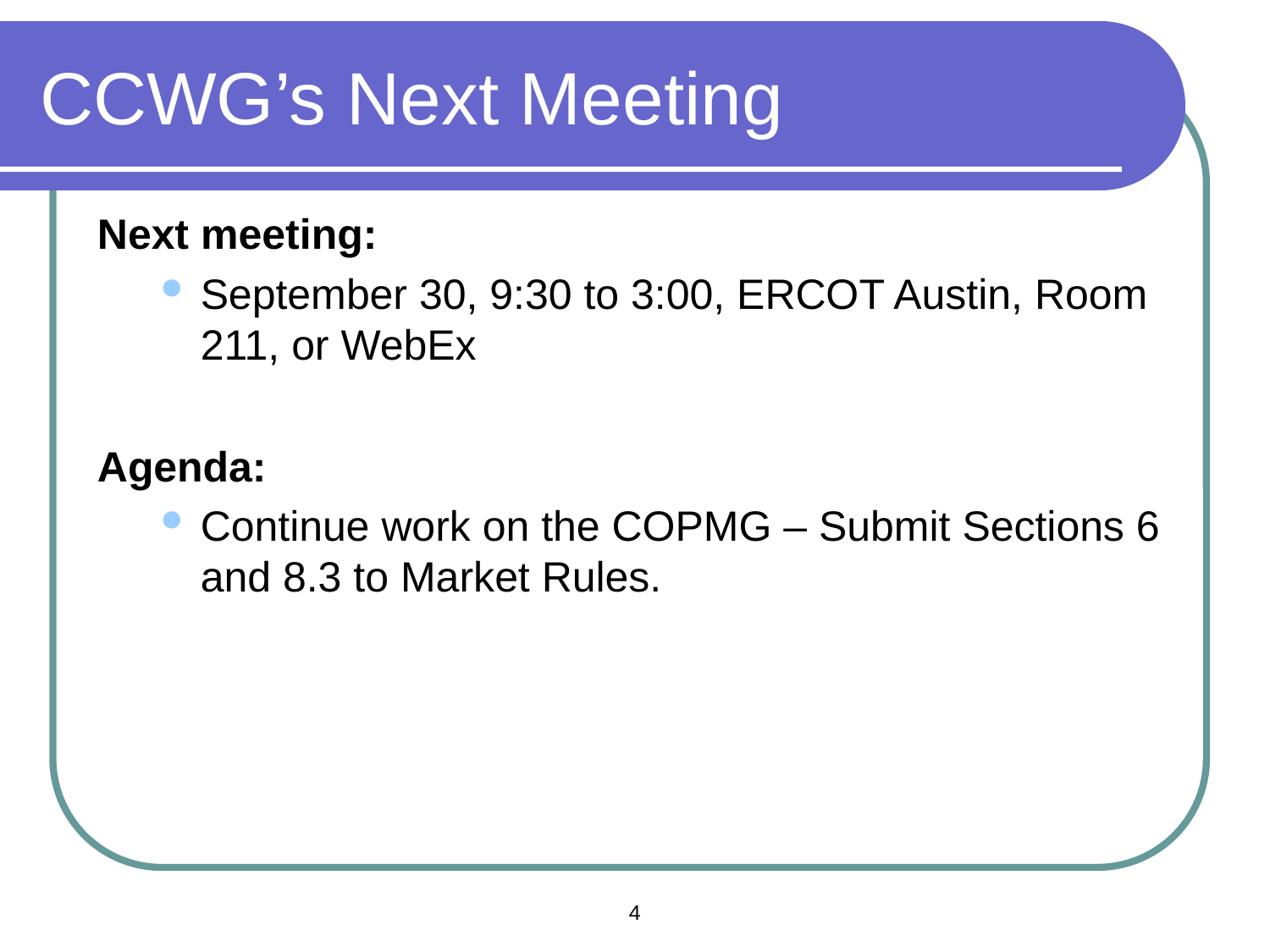

# CCWG’s Next Meeting
Next meeting:
September 30, 9:30 to 3:00, ERCOT Austin, Room 211, or WebEx

Agenda:
Continue work on the COPMG – Submit Sections 6 and 8.3 to Market Rules.
4